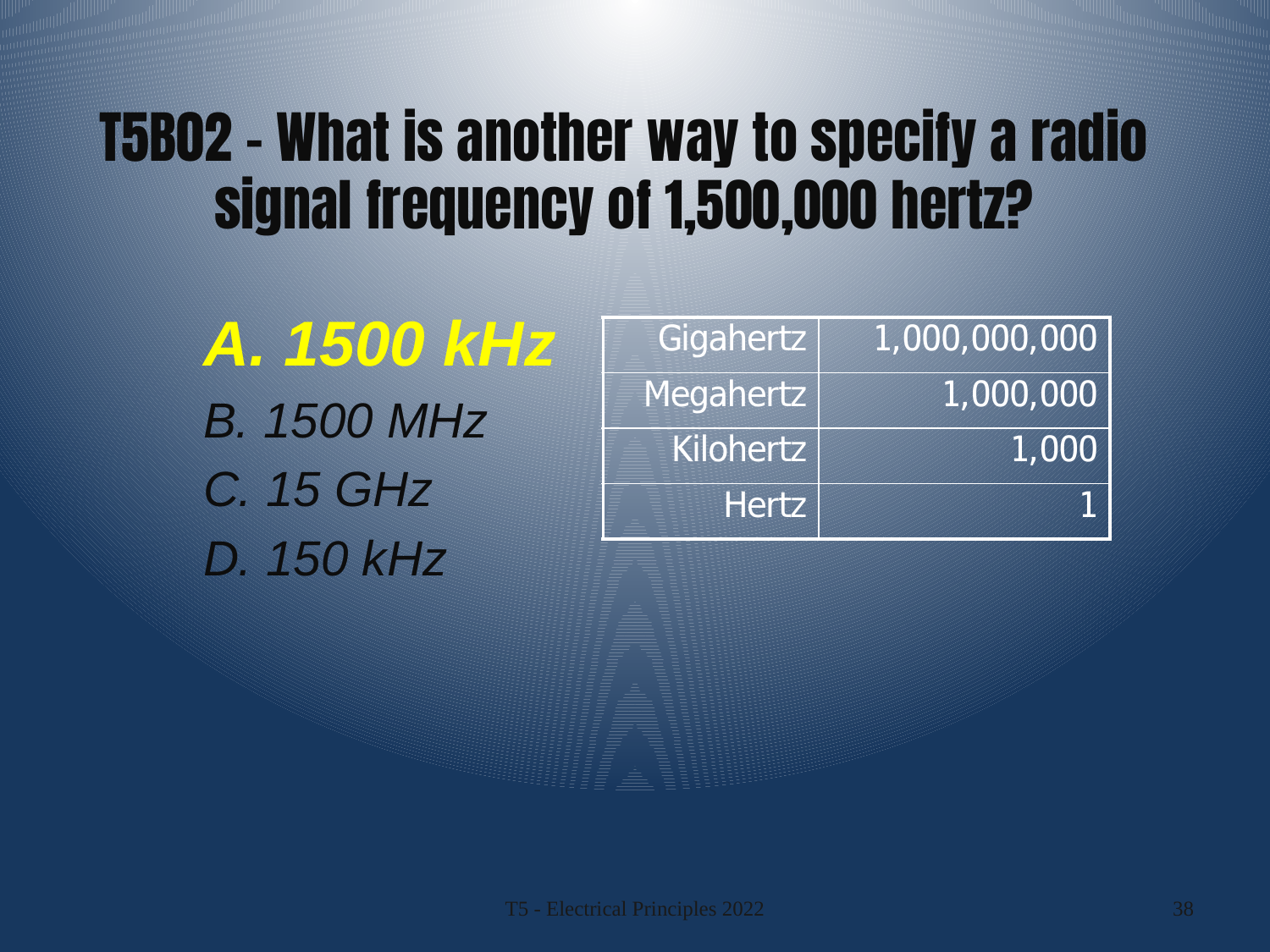

# T5B02 - What is another way to specify a radio signal frequency of 1,500,000 hertz?
A. 1500 kHz
B. 1500 MHz
C. 15 GHz
D. 150 kHz

| Gigahertz | 1,000,000,000 |
| --- | --- |
| Megahertz | 1,000,000 |
| Kilohertz | 1,000 |
| Hertz | 1 |
T5 - Electrical Principles 2022
38